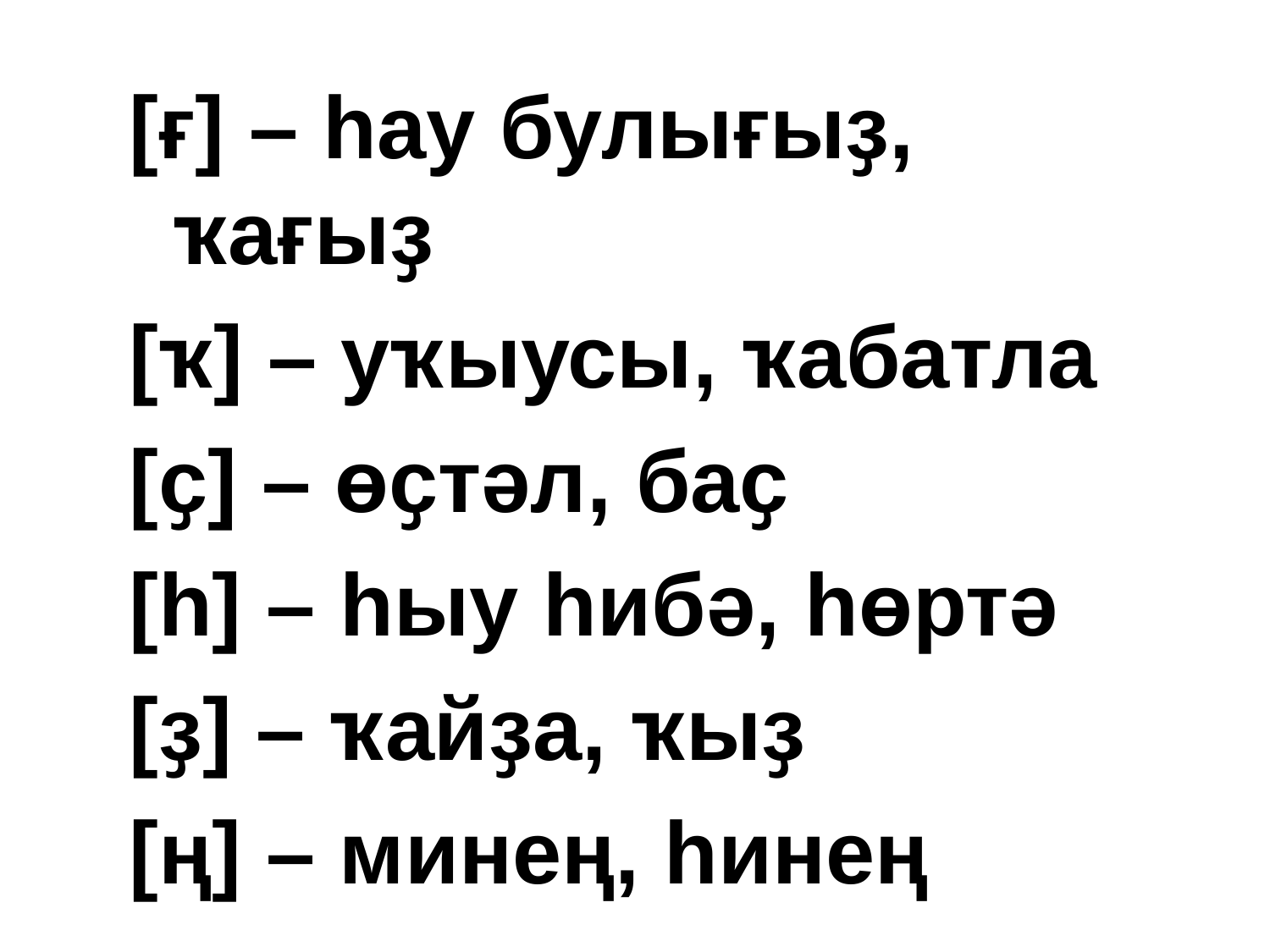

#
[ғ] – һау булығыҙ, ҡағыҙ
[ҡ] – уҡыусы, ҡабатла
[ҫ] – өҫтәл, баҫ
[һ] – һыу һибә, һөртә
[ҙ] – ҡайҙа, ҡыҙ
[ң] – минең, һинең